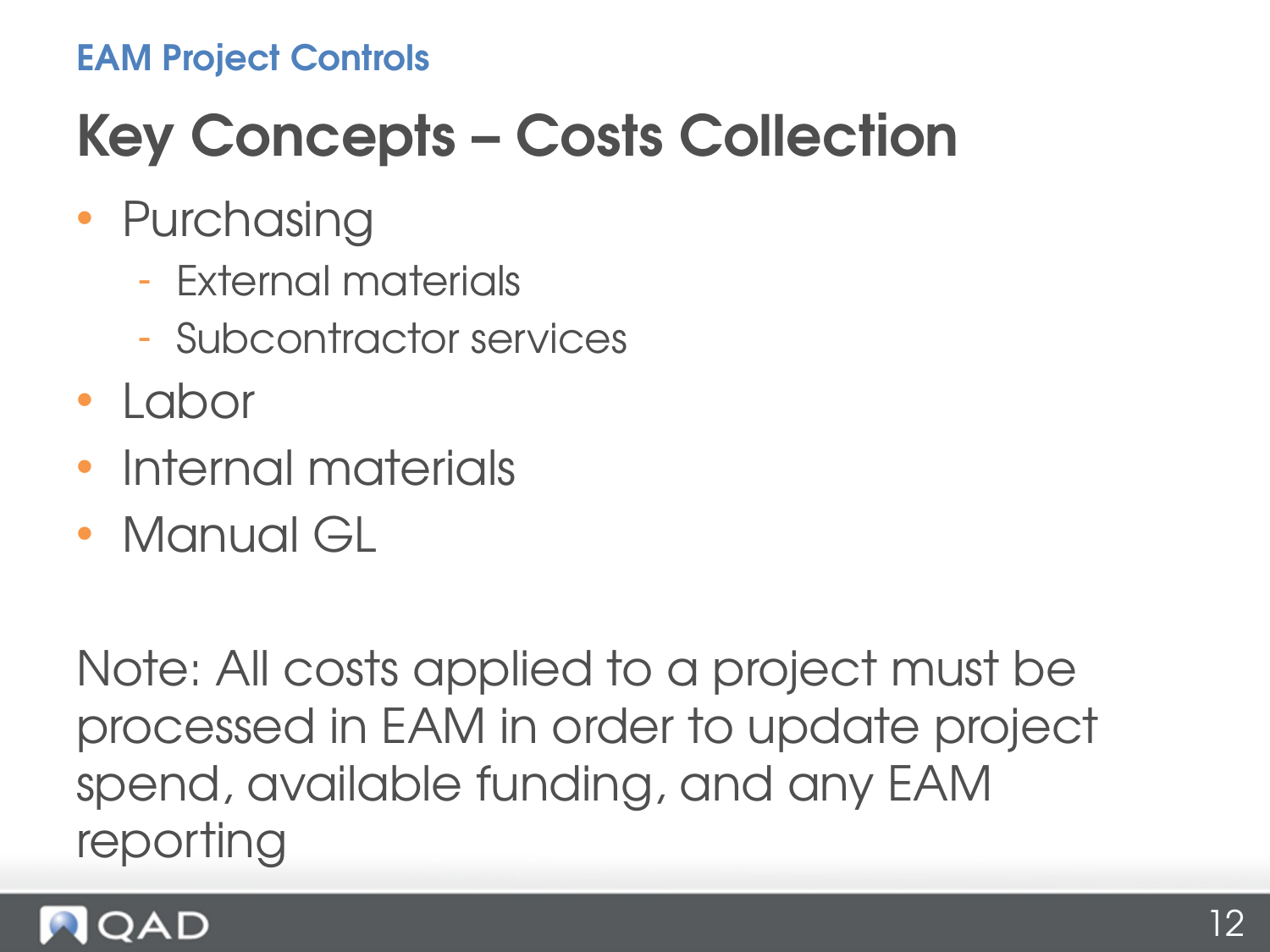

EAM Project Controls
# Key Concepts – Costs Collection
Purchasing
External materials
Subcontractor services
Labor
Internal materials
Manual GL

Note: All costs applied to a project must be processed in EAM in order to update project spend, available funding, and any EAM reporting
12